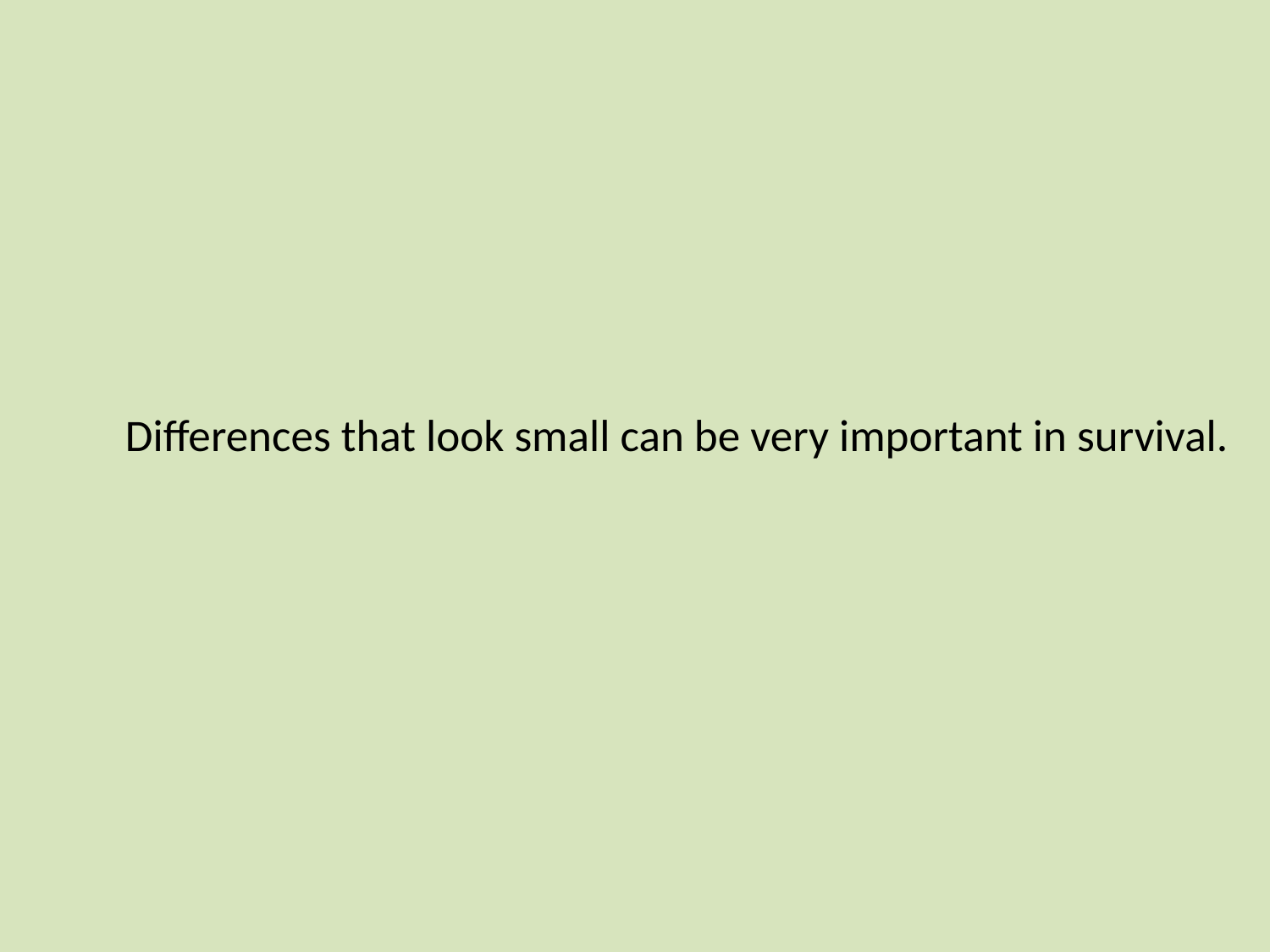

Differences that look small can be very important in survival.